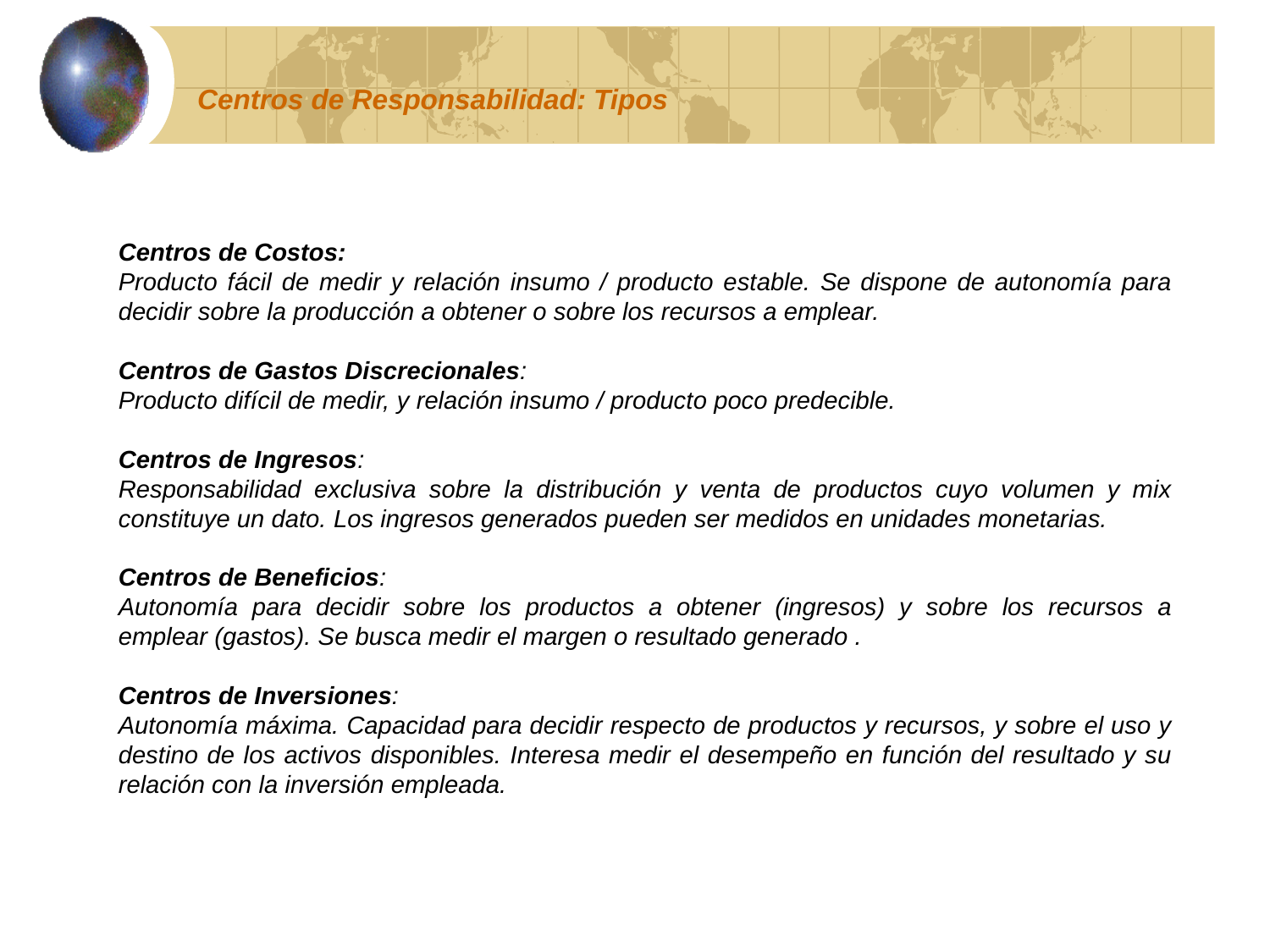

Centros de Responsabilidad: Tipos
Centros de Costos:
Producto fácil de medir y relación insumo / producto estable. Se dispone de autonomía para decidir sobre la producción a obtener o sobre los recursos a emplear.

Centros de Gastos Discrecionales:
Producto difícil de medir, y relación insumo / producto poco predecible.

Centros de Ingresos:
Responsabilidad exclusiva sobre la distribución y venta de productos cuyo volumen y mix constituye un dato. Los ingresos generados pueden ser medidos en unidades monetarias.

Centros de Beneficios:
Autonomía para decidir sobre los productos a obtener (ingresos) y sobre los recursos a emplear (gastos). Se busca medir el margen o resultado generado .

Centros de Inversiones:
Autonomía máxima. Capacidad para decidir respecto de productos y recursos, y sobre el uso y destino de los activos disponibles. Interesa medir el desempeño en función del resultado y su relación con la inversión empleada.